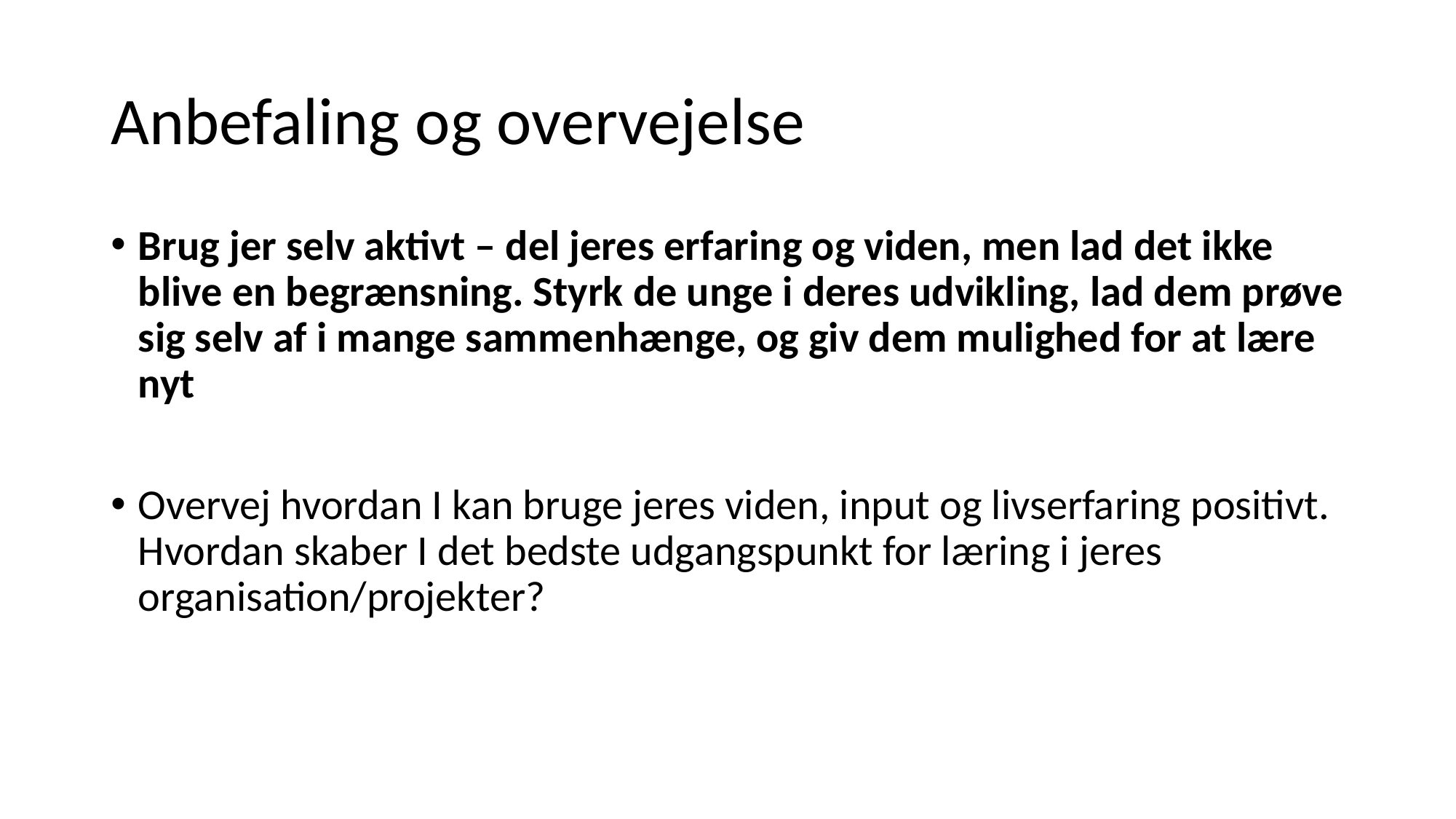

# Anbefaling og overvejelse
Brug jer selv aktivt – del jeres erfaring og viden, men lad det ikke blive en begrænsning. Styrk de unge i deres udvikling, lad dem prøve sig selv af i mange sammenhænge, og giv dem mulighed for at lære nyt

Overvej hvordan I kan bruge jeres viden, input og livserfaring positivt. Hvordan skaber I det bedste udgangspunkt for læring i jeres organisation/projekter?